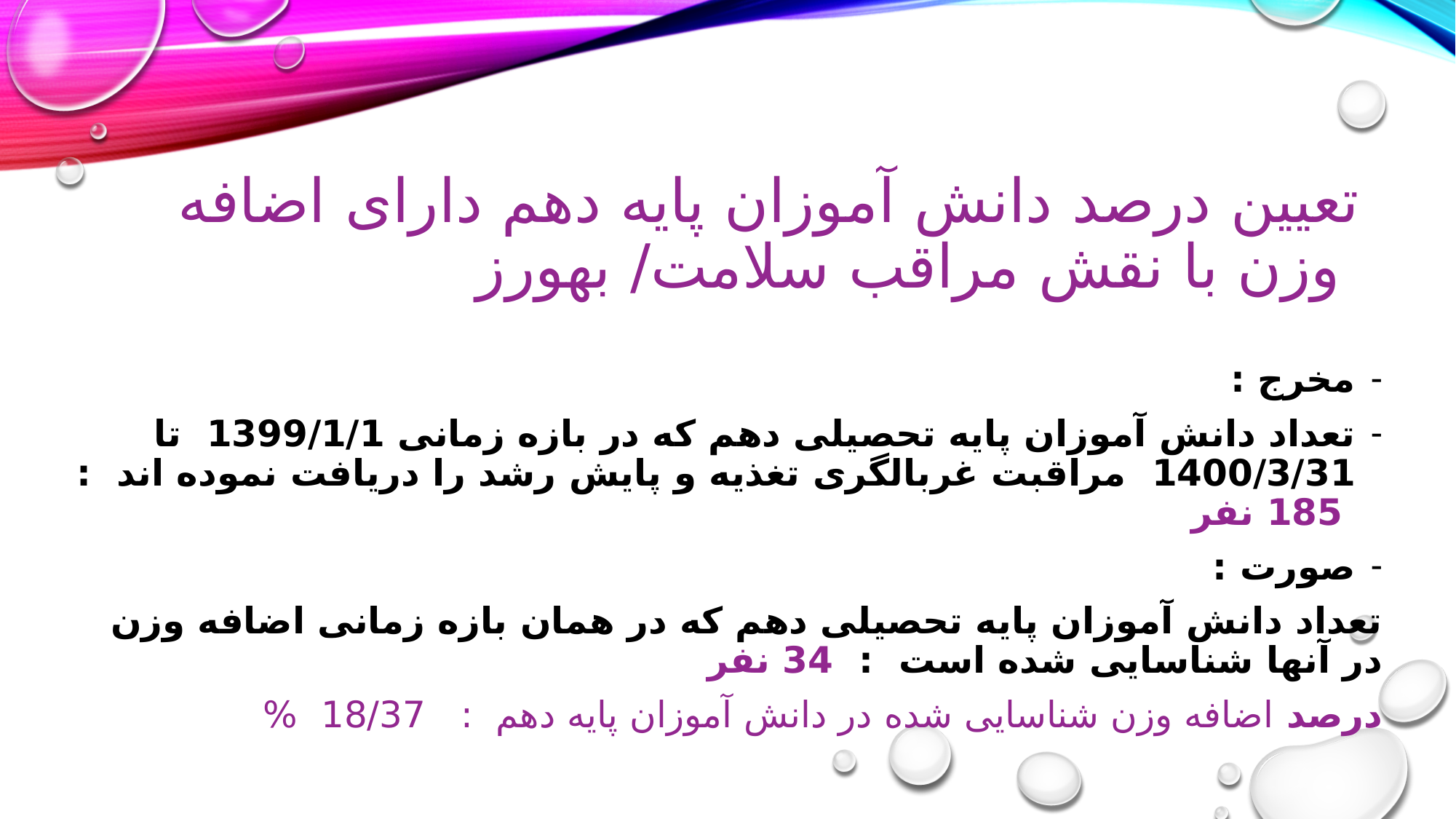

# تعیین درصد دانش آموزان پایه دهم دارای اضافه وزن با نقش مراقب سلامت/ بهورز

مخرج :
تعداد دانش آموزان پایه تحصیلی دهم که در بازه زمانی 1399/1/1  تا 1400/3/31  مراقبت غربالگری تغذیه و پایش رشد را دریافت نموده اند  :  185 نفر
صورت :
تعداد دانش آموزان پایه تحصیلی دهم که در همان بازه زمانی اضافه وزن در آنها شناسایی شده است  :  34 نفر
درصد اضافه وزن شناسایی شده در دانش آموزان پایه دهم  :   18/37  %